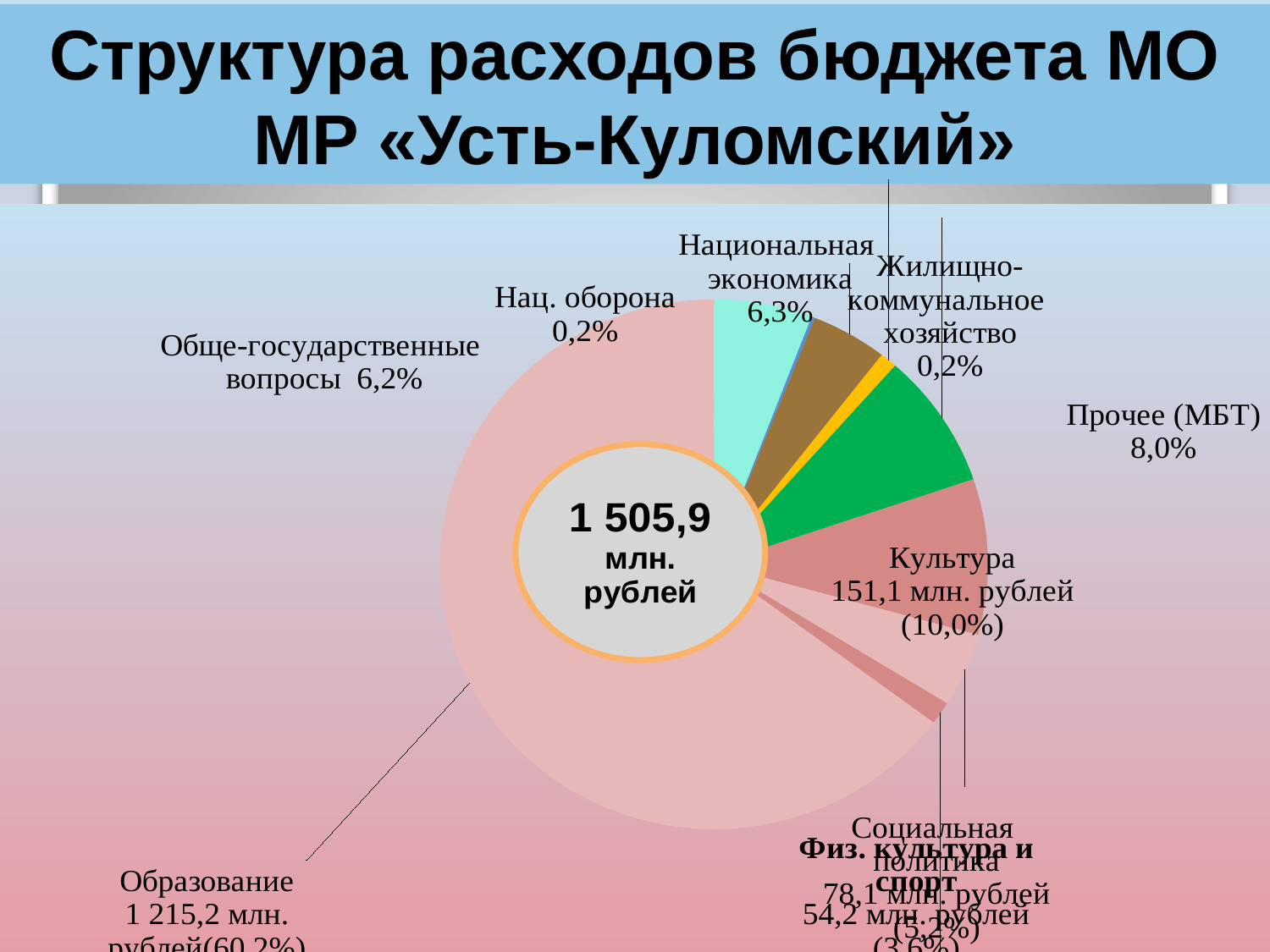

Структура расходов бюджета МО МР «Усть-Куломский»

[unsupported chart]